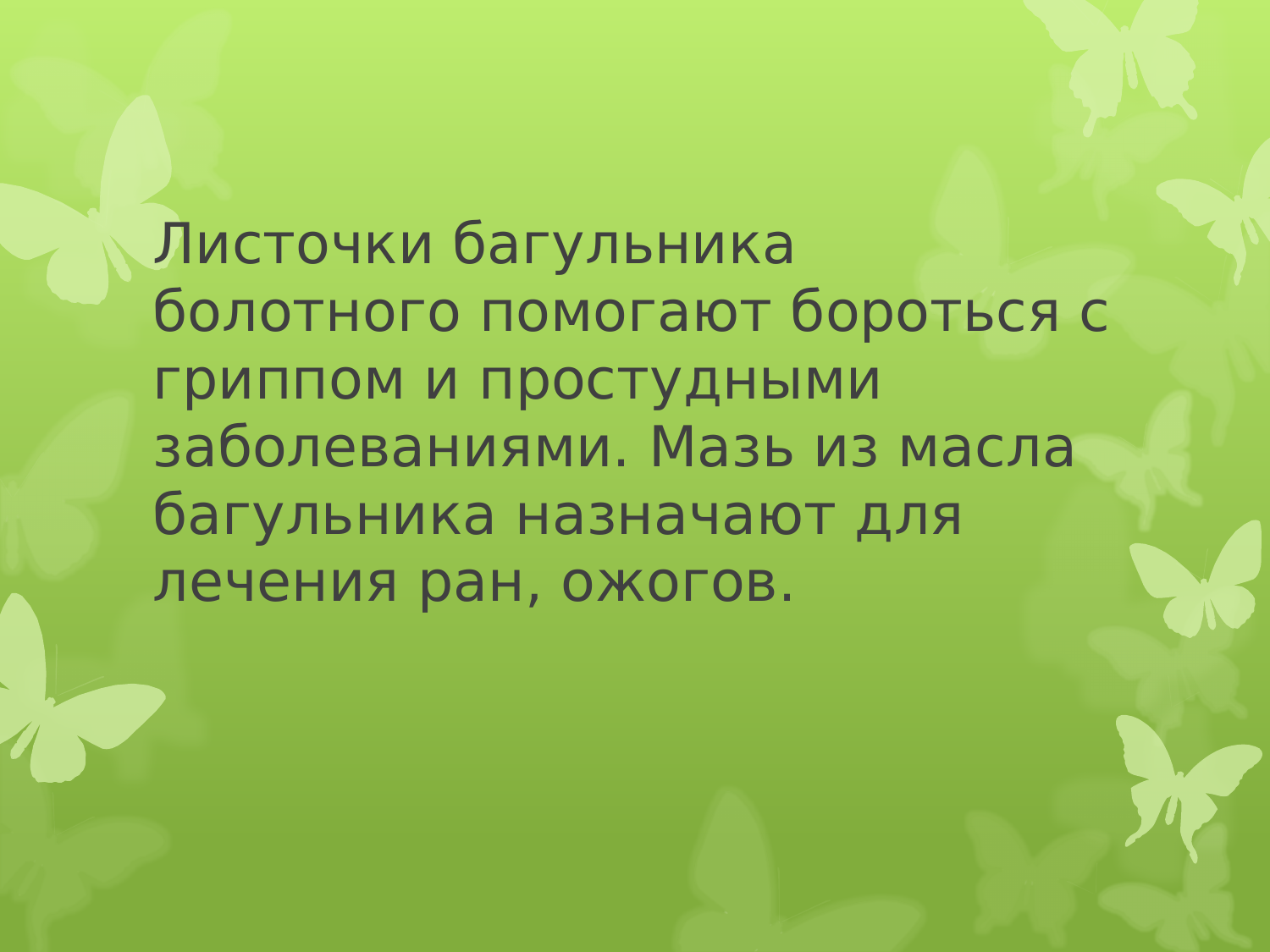

# Листочки багульника болотного помогают бороться с гриппом и простудными заболеваниями. Мазь из масла багульника назначают для лечения ран, ожогов.